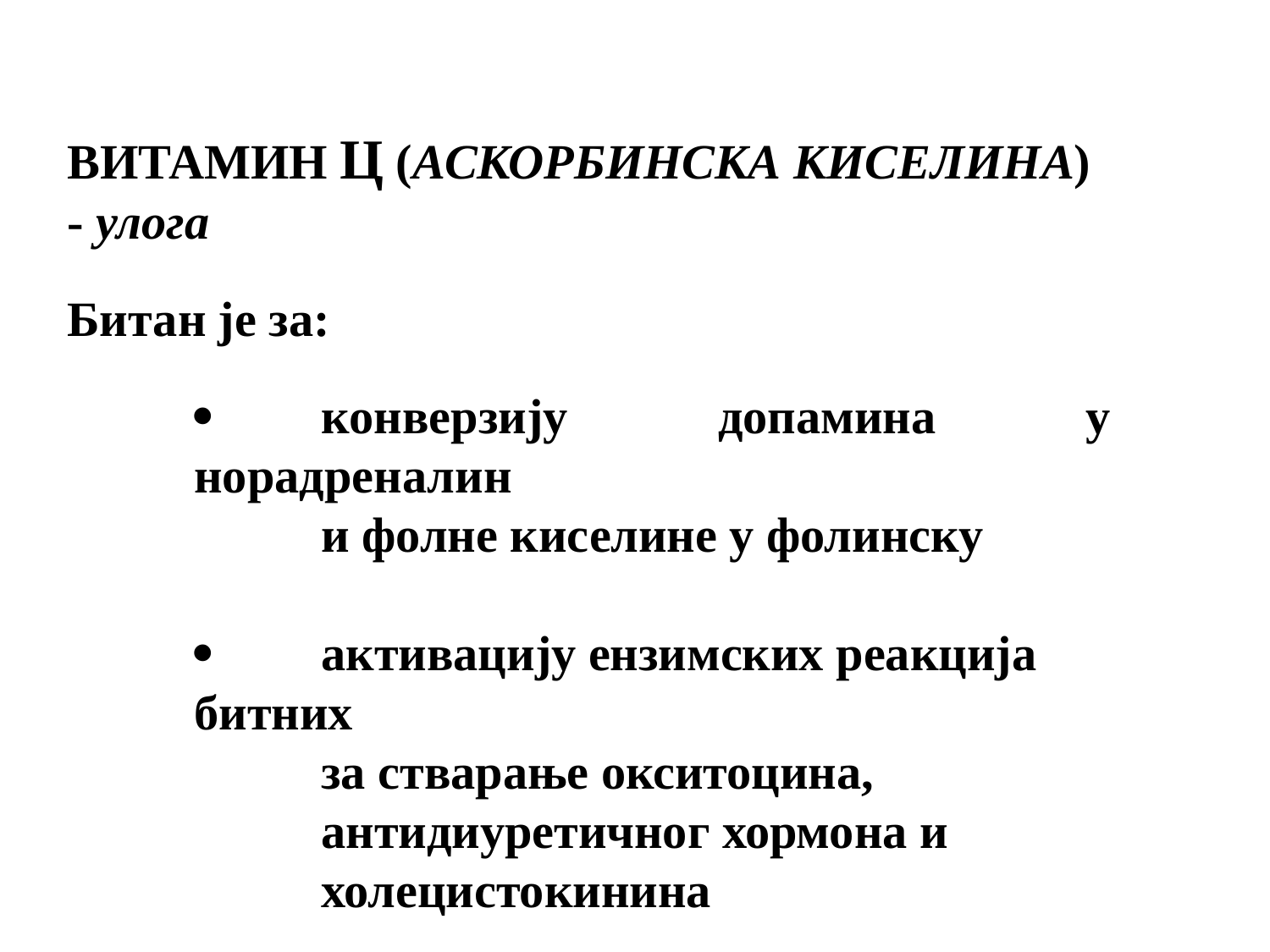

ВИТАМИН Ц (АСКОРБИНСКА КИСЕЛИНА) - улога

Битан је за:

•	конверзију допамина у норадреналин
	и фолне киселине у фолинску

•	активацију ензимских реакција битних
	за стварање окситоцина,
	антидиуретичног хормона и
	холецистокинина